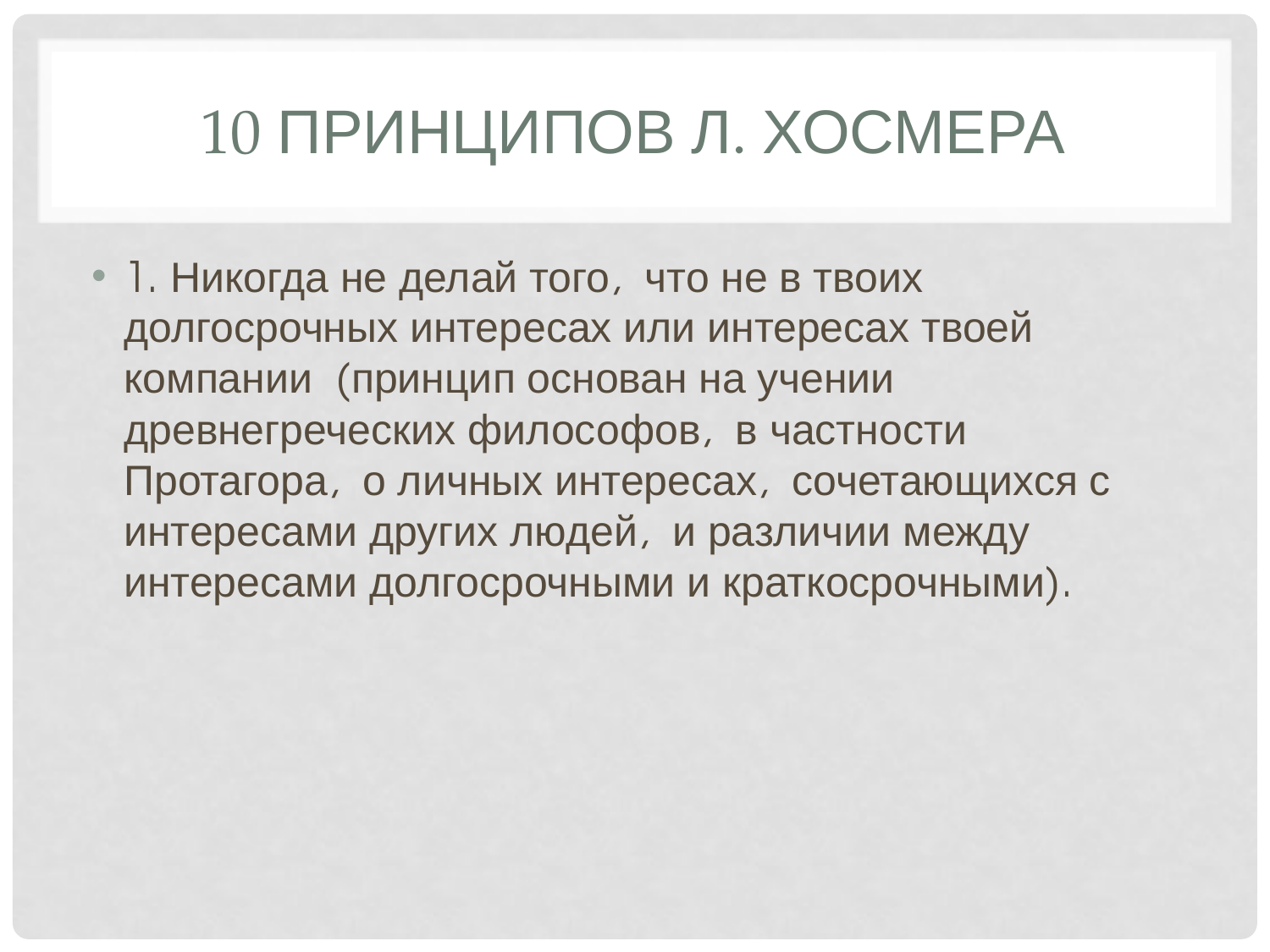

# 10 принципов Л. Хосмера
1. Никогда не делай того,  что не в твоих долгосрочных интересах или интересах твоей компании  (принцип основан на учении древнегреческих философов,  в частности Протагора,  о личных интересах,  сочетающихся с интересами других людей,  и различии между интересами долгосрочными и краткосрочными).